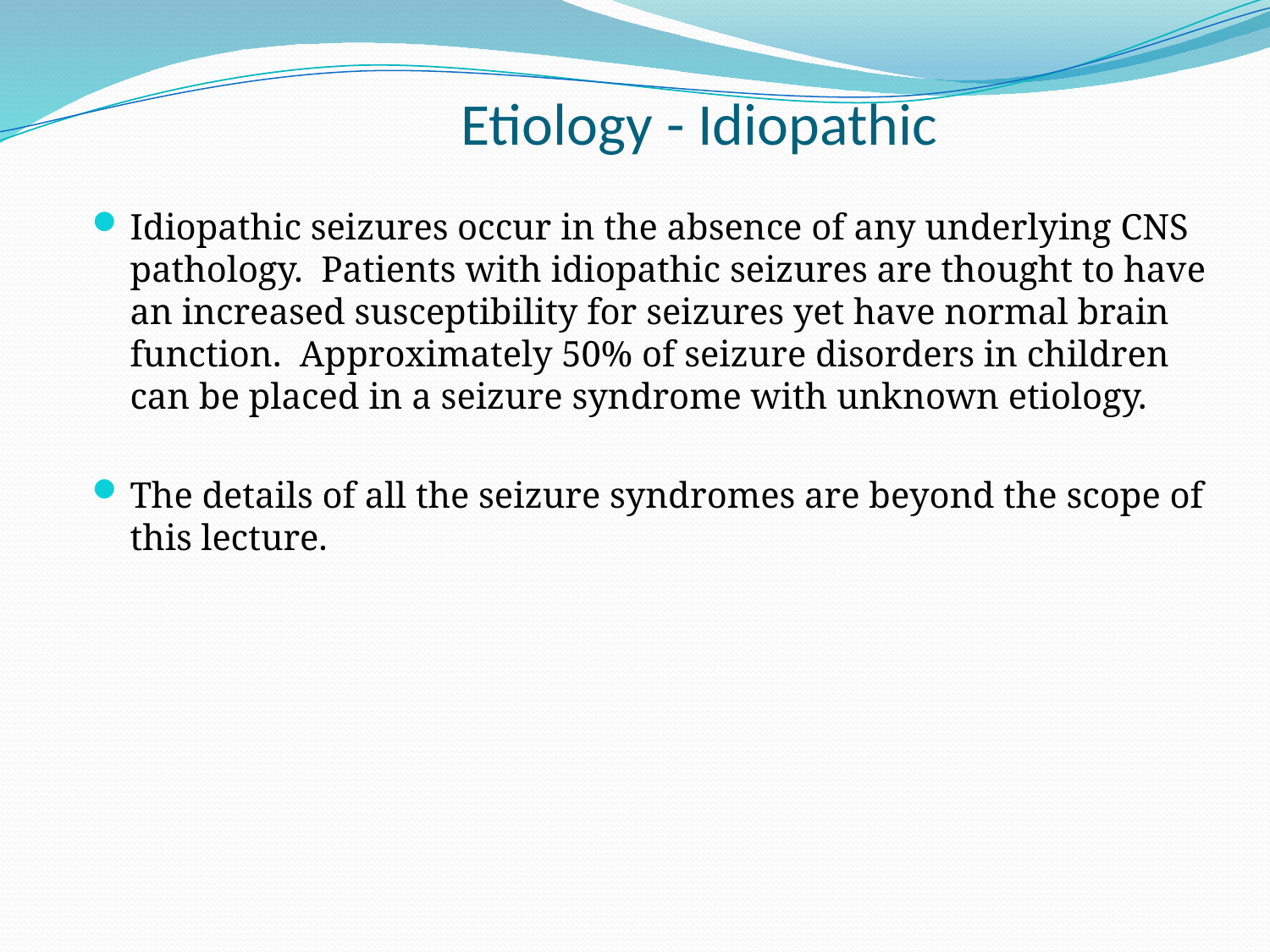

# Etiology - Idiopathic
Idiopathic seizures occur in the absence of any underlying CNS pathology.  Patients with idiopathic seizures are thought to have an increased susceptibility for seizures yet have normal brain function.  Approximately 50% of seizure disorders in children can be placed in a seizure syndrome with unknown etiology.

The details of all the seizure syndromes are beyond the scope of this lecture.